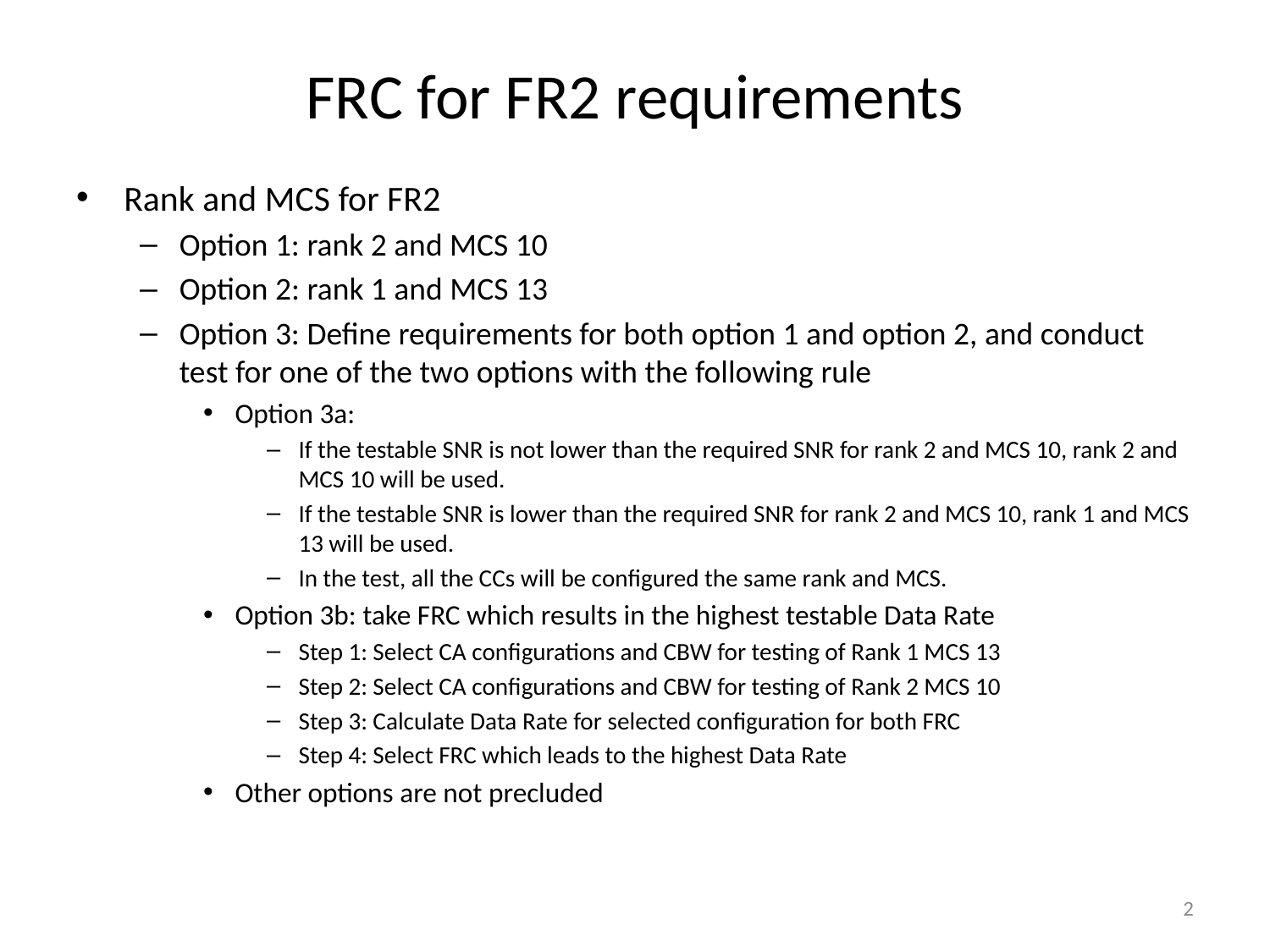

# FRC for FR2 requirements
Rank and MCS for FR2
Option 1: rank 2 and MCS 10
Option 2: rank 1 and MCS 13
Option 3: Define requirements for both option 1 and option 2, and conduct test for one of the two options with the following rule
Option 3a:
If the testable SNR is not lower than the required SNR for rank 2 and MCS 10, rank 2 and MCS 10 will be used.
If the testable SNR is lower than the required SNR for rank 2 and MCS 10, rank 1 and MCS 13 will be used.
In the test, all the CCs will be configured the same rank and MCS.
Option 3b: take FRC which results in the highest testable Data Rate
Step 1: Select CA configurations and CBW for testing of Rank 1 MCS 13
Step 2: Select CA configurations and CBW for testing of Rank 2 MCS 10
Step 3: Calculate Data Rate for selected configuration for both FRC
Step 4: Select FRC which leads to the highest Data Rate
Other options are not precluded

2